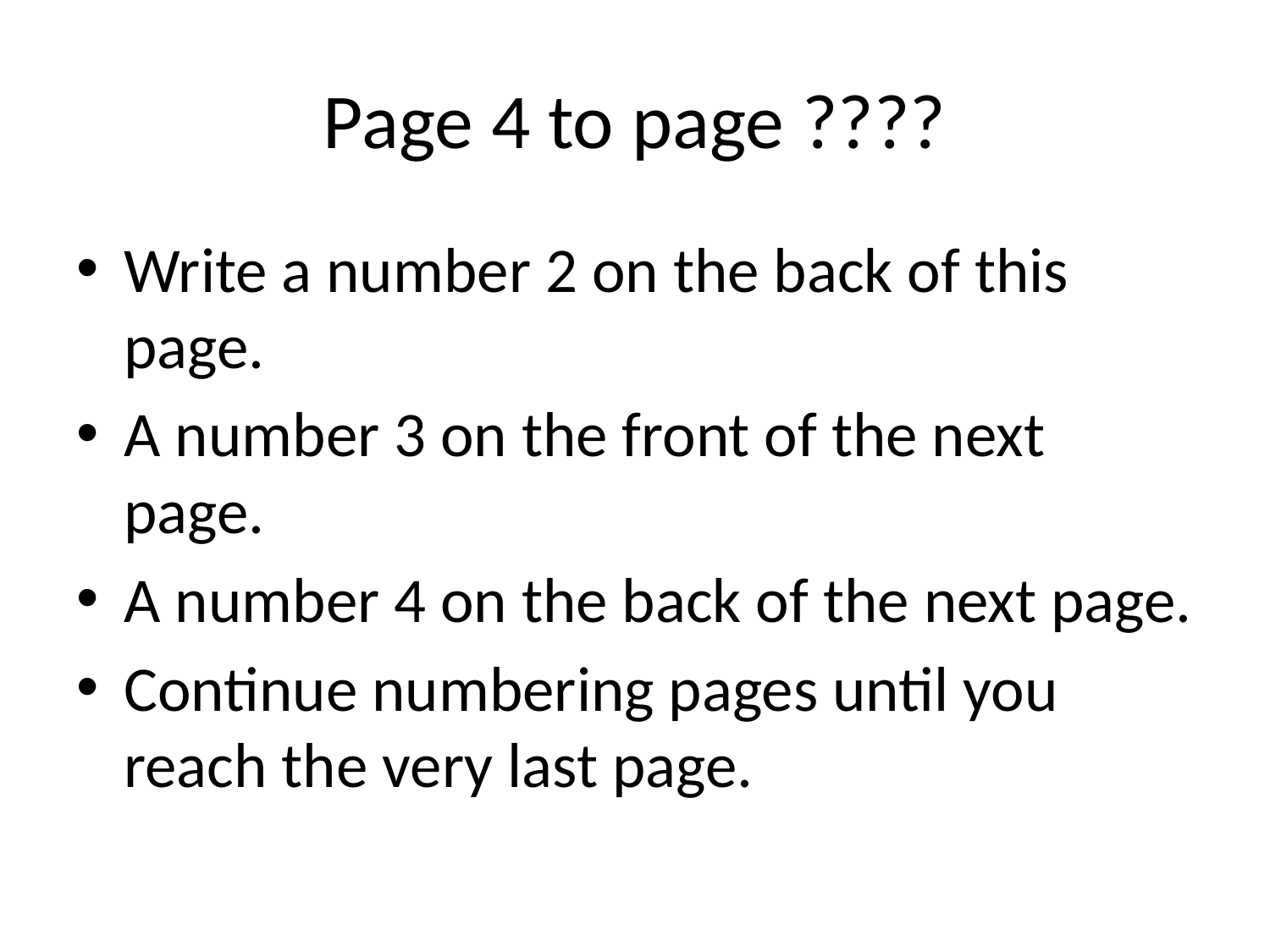

# Page 4 to page ????
Write a number 2 on the back of this page.
A number 3 on the front of the next page.
A number 4 on the back of the next page.
Continue numbering pages until you reach the very last page.